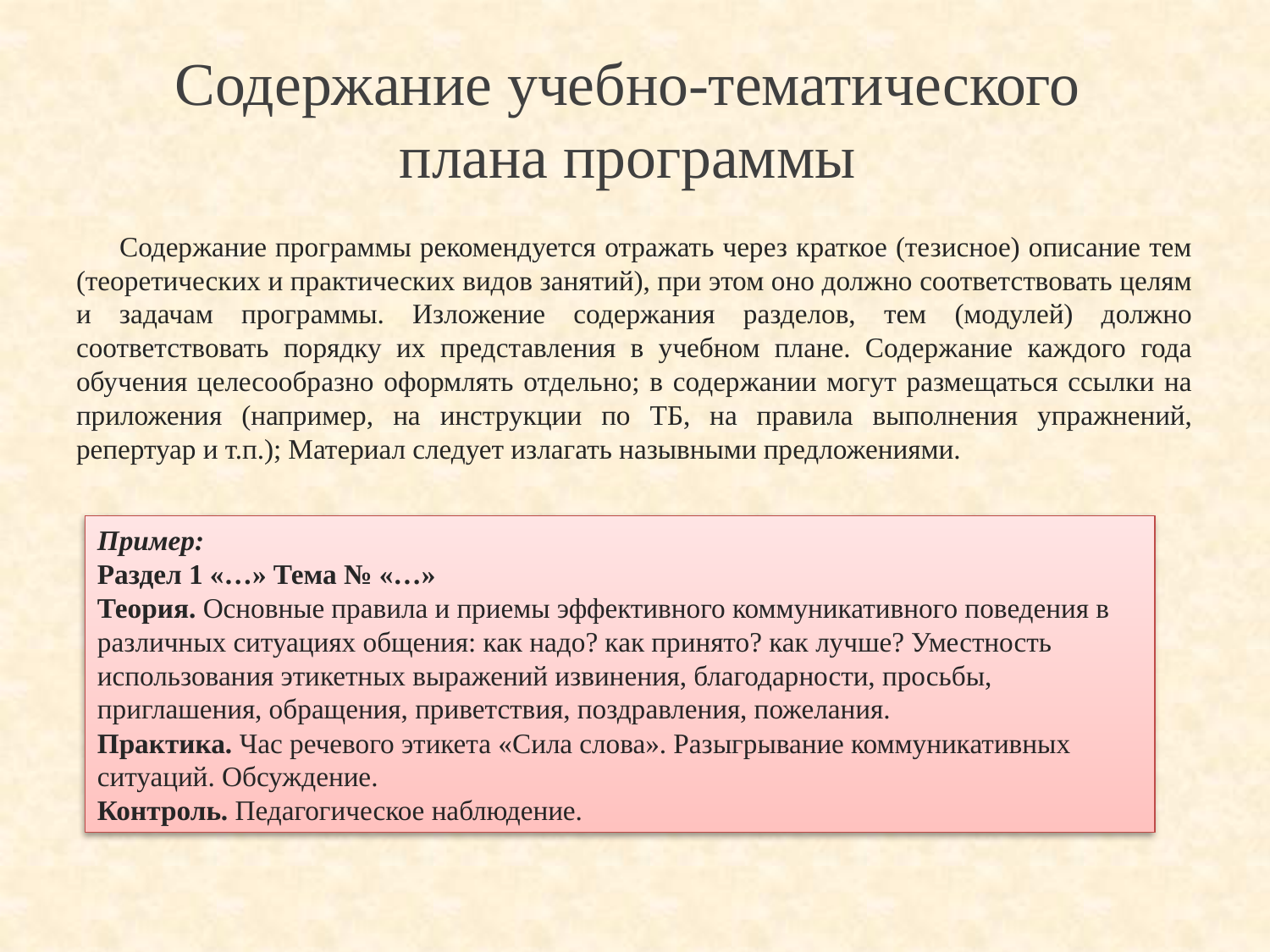

# Содержание учебно-тематического плана программы
     Содержание программы рекомендуется отражать через краткое (тезисное) описание тем (теоретических и практических видов занятий), при этом оно должно соответствовать целям и задачам программы. Изложение содержания разделов, тем (модулей) должно соответствовать порядку их представления в учебном плане. Содержание каждого года обучения целесообразно оформлять отдельно; в содержании могут размещаться ссылки на приложения (например, на инструкции по ТБ, на правила выполнения упражнений, репертуар и т.п.); Материал следует излагать назывными предложениями.
Пример:
Раздел 1 «…» Тема № «…»
Теория. Основные правила и приемы эффективного коммуникативного поведения в различных ситуациях общения: как надо? как принято? как лучше? Уместность использования этикетных выражений извинения, благодарности, просьбы, приглашения, обращения, приветствия, поздравления, пожелания.
Практика. Час речевого этикета «Сила слова». Разыгрывание коммуникативных ситуаций. Обсуждение.
Контроль. Педагогическое наблюдение.